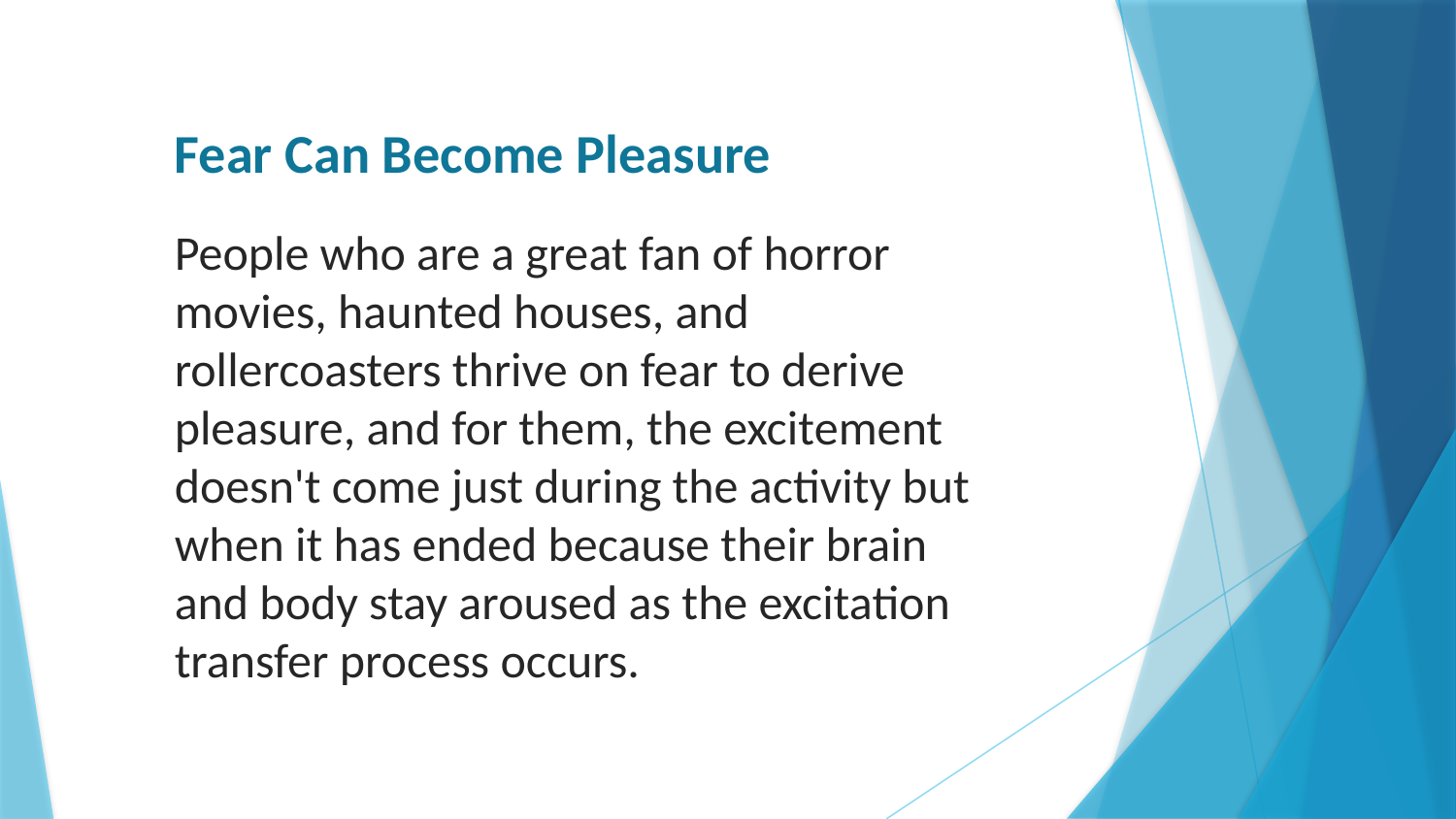

# Fear Can Become Pleasure
People who are a great fan of horror movies, haunted houses, and rollercoasters thrive on fear to derive pleasure, and for them, the excitement doesn't come just during the activity but when it has ended because their brain and body stay aroused as the excitation transfer process occurs.